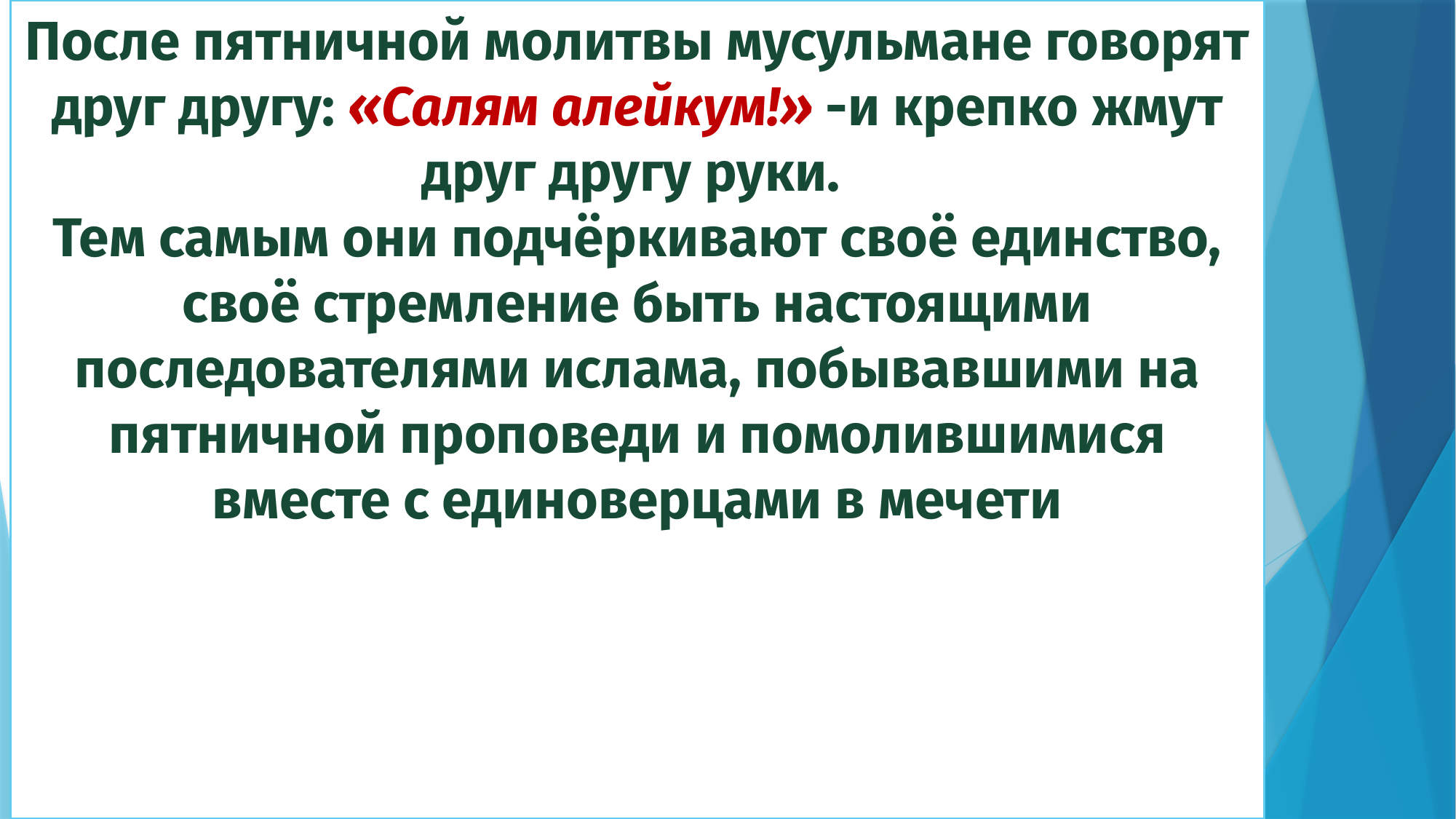

# После пятничной молитвы мусульмане говорят друг другу: «Салям алейкум!» -и крепко жмут друг другу руки. Тем самым они подчёркивают своё единство, своё стремление быть настоящими последователями ислама, побывавшими на пятничной проповеди и помолившимися вместе с единоверцами в мечети